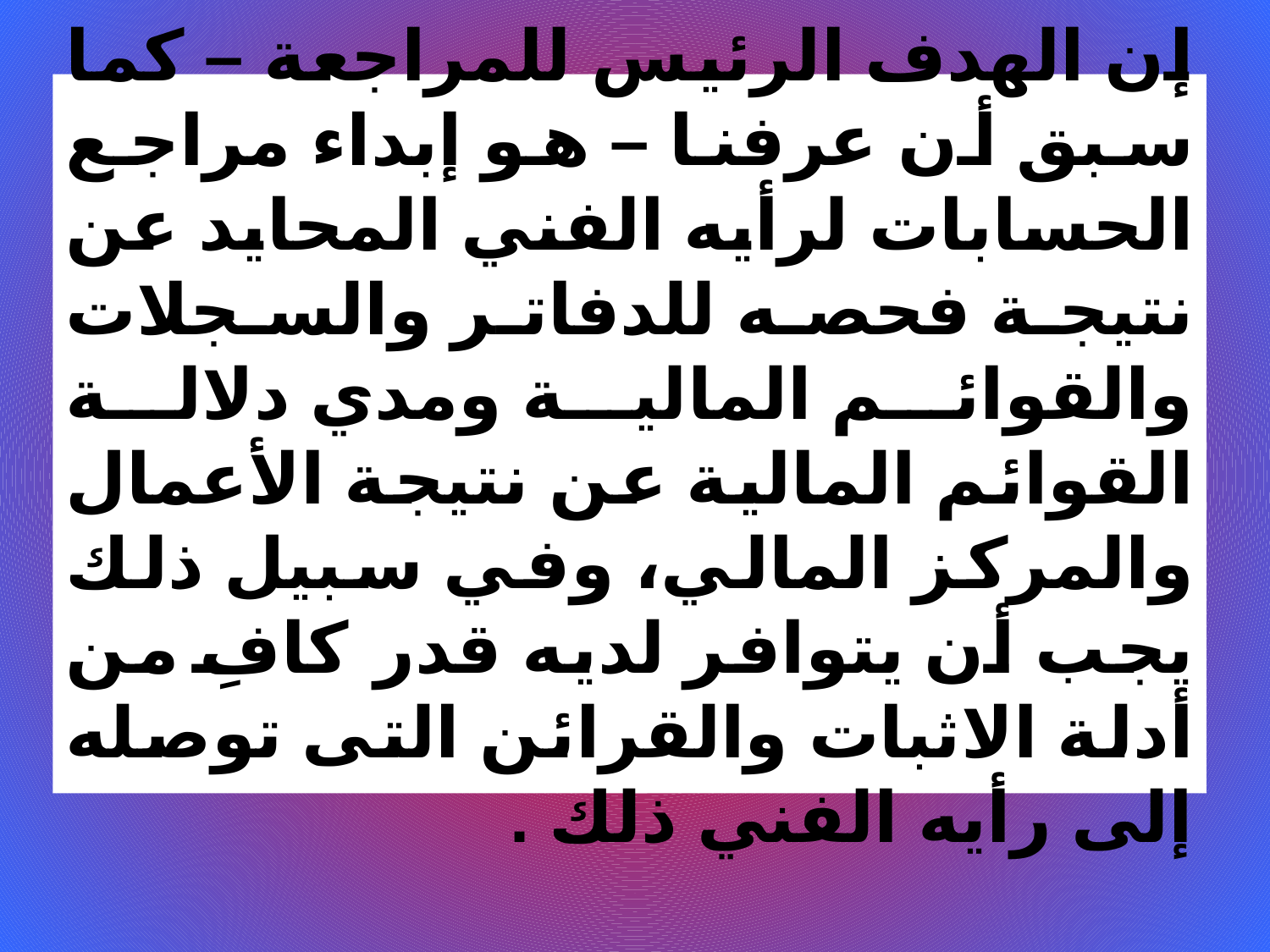

# إن الهدف الرئيس للمراجعة – كما سبق أن عرفنا – هو إبداء مراجع الحسابات لرأيه الفني المحايد عن نتيجة فحصه للدفاتر والسجلات والقوائم المالية ومدي دلالة القوائم المالية عن نتيجة الأعمال والمركز المالي، وفي سبيل ذلك يجب أن يتوافر لديه قدر كافِ من أدلة الاثبات والقرائن التى توصله إلى رأيه الفني ذلك .